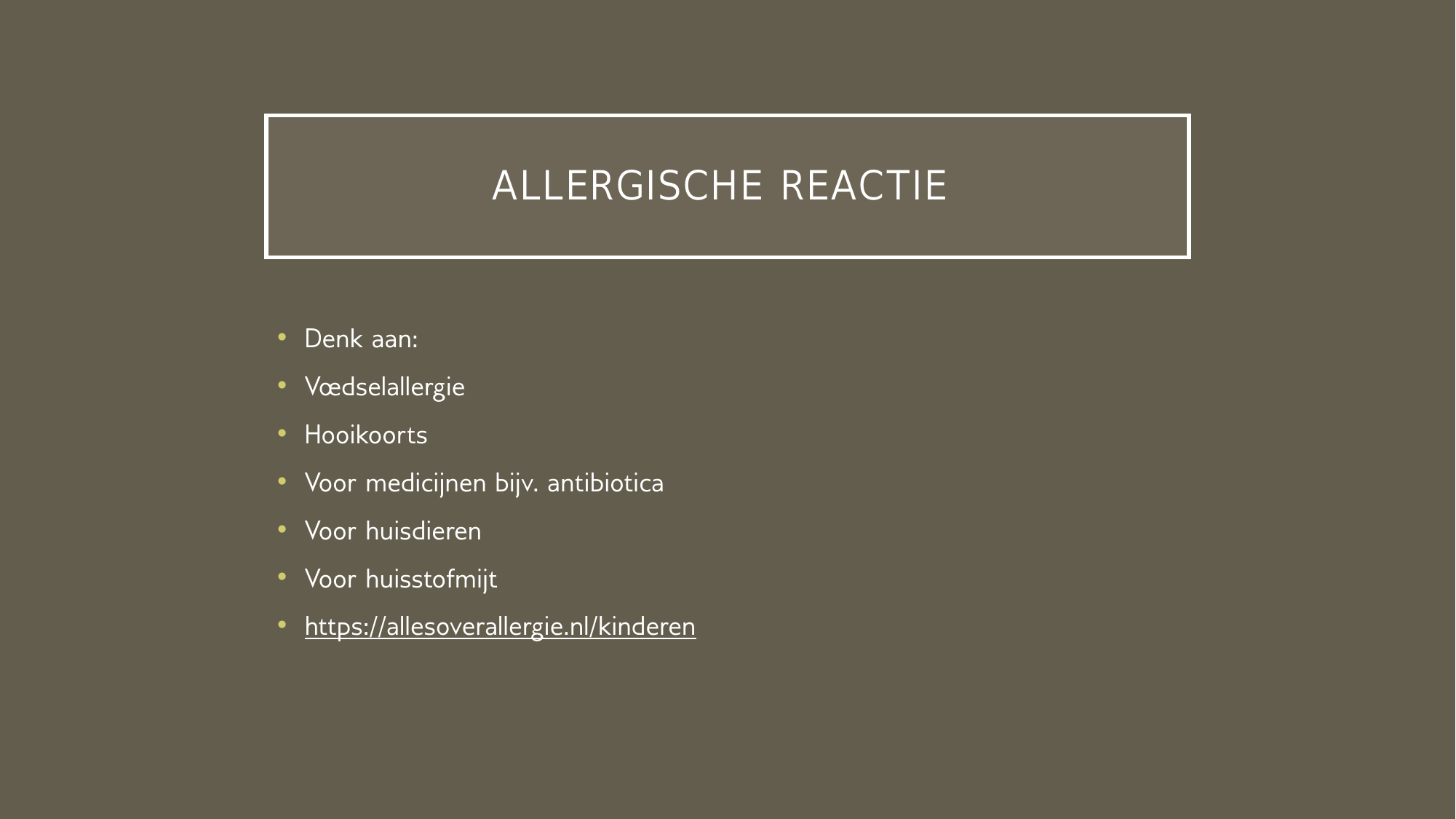

# Allergische reactie
Denk aan:
Voedselallergie
Hooikoorts
Voor medicijnen bijv. antibiotica
Voor huisdieren
Voor huisstofmijt
https://allesoverallergie.nl/kinderen